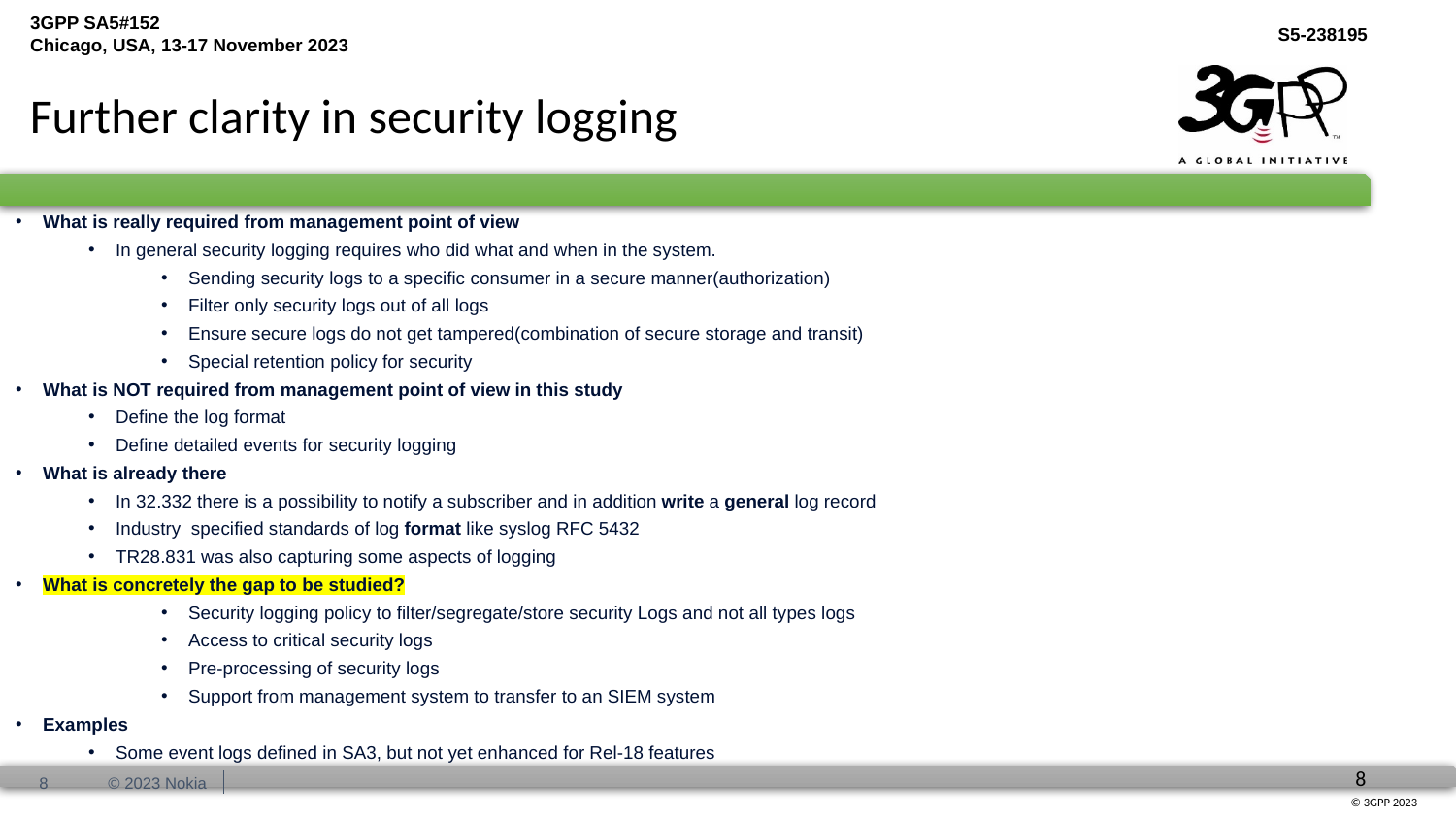

Further clarity in security logging
What is really required from management point of view
In general security logging requires who did what and when in the system.
Sending security logs to a specific consumer in a secure manner(authorization)
Filter only security logs out of all logs
Ensure secure logs do not get tampered(combination of secure storage and transit)
Special retention policy for security
What is NOT required from management point of view in this study
Define the log format
Define detailed events for security logging
What is already there
In 32.332 there is a possibility to notify a subscriber and in addition write a general log record
Industry  specified standards of log format like syslog RFC 5432
TR28.831 was also capturing some aspects of logging
What is concretely the gap to be studied?
Security logging policy to filter/segregate/store security Logs and not all types logs
Access to critical security logs
Pre-processing of security logs
Support from management system to transfer to an SIEM system
Examples
Some event logs defined in SA3, but not yet enhanced for Rel-18 features